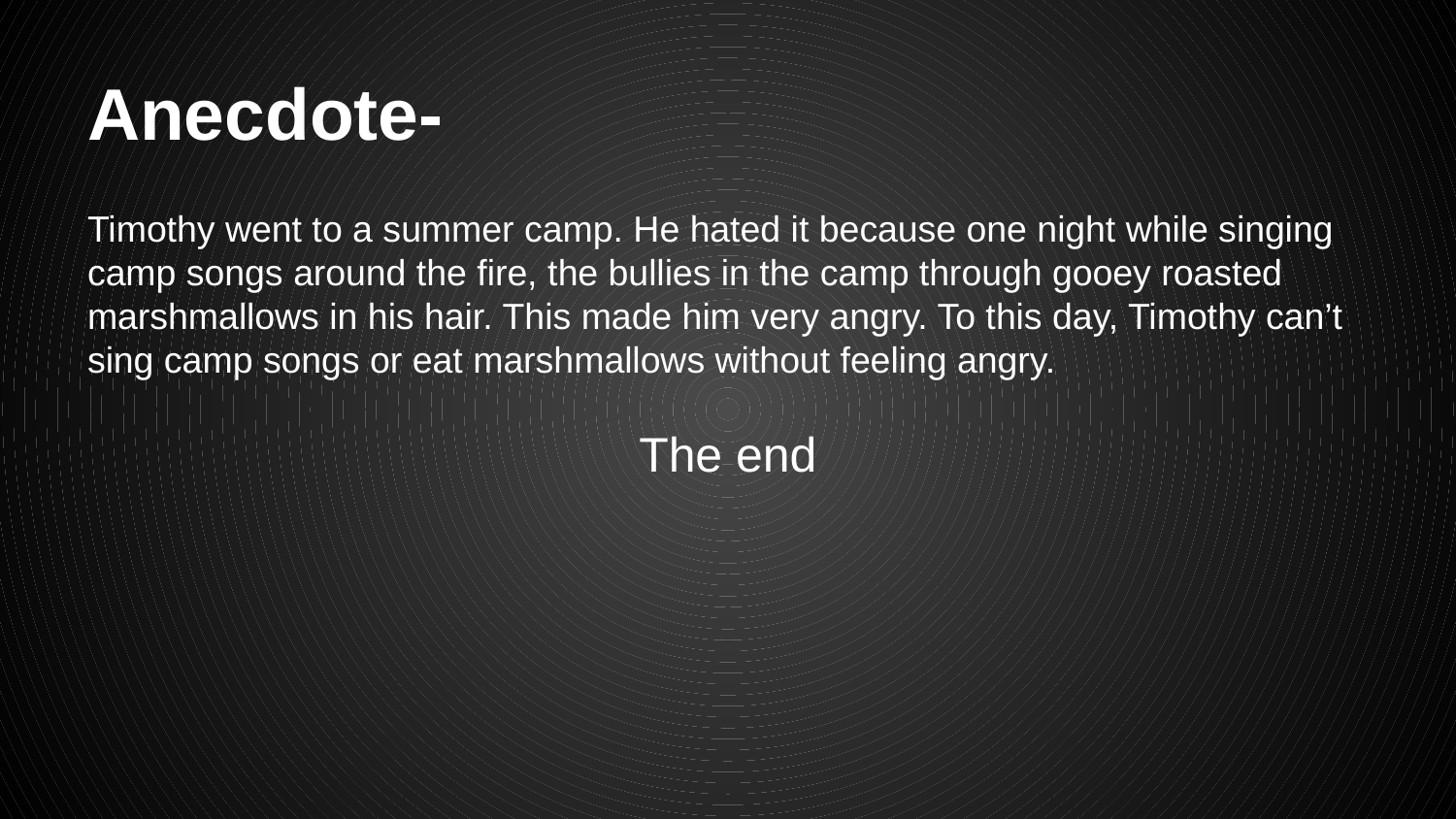

# Anecdote-
Timothy went to a summer camp. He hated it because one night while singing camp songs around the fire, the bullies in the camp through gooey roasted marshmallows in his hair. This made him very angry. To this day, Timothy can’t sing camp songs or eat marshmallows without feeling angry.

The end